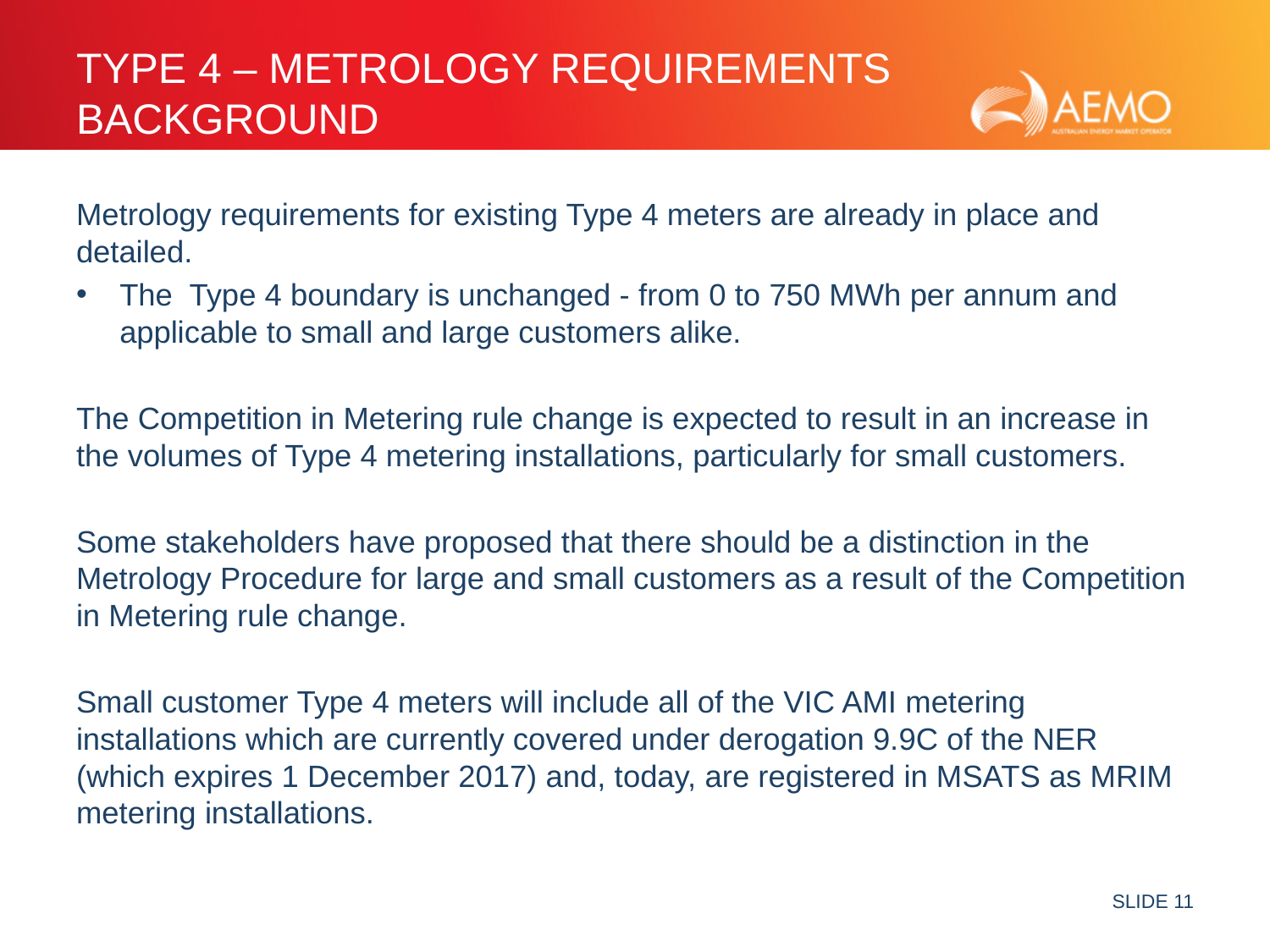

# Type 4 – Metrology Requirements Background
Metrology requirements for existing Type 4 meters are already in place and detailed.
The  Type 4 boundary is unchanged - from 0 to 750 MWh per annum and applicable to small and large customers alike.

The Competition in Metering rule change is expected to result in an increase in the volumes of Type 4 metering installations, particularly for small customers.

Some stakeholders have proposed that there should be a distinction in the Metrology Procedure for large and small customers as a result of the Competition in Metering rule change.

Small customer Type 4 meters will include all of the VIC AMI metering installations which are currently covered under derogation 9.9C of the NER (which expires 1 December 2017) and, today, are registered in MSATS as MRIM metering installations.